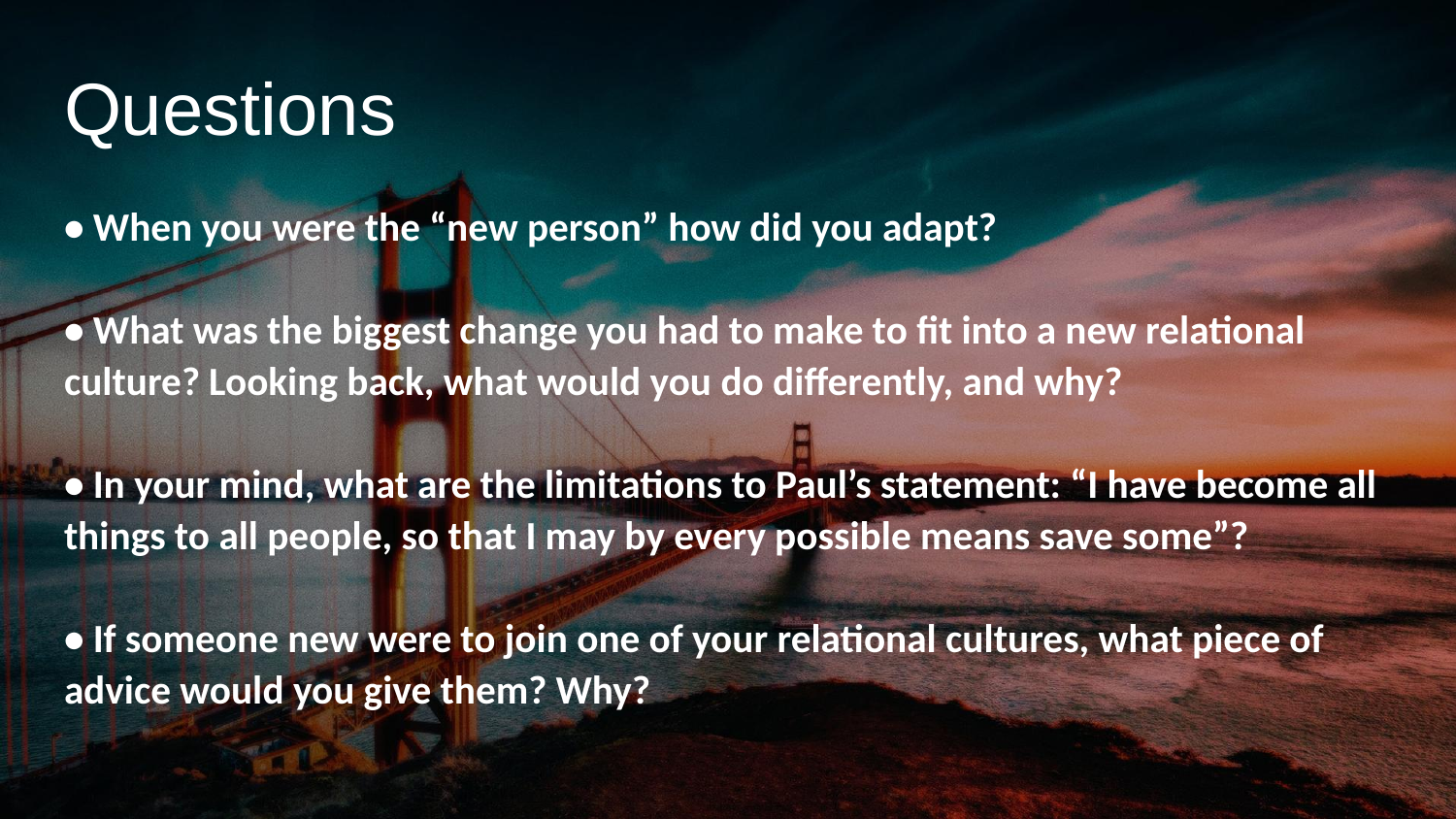

# Questions
• When you were the “new person” how did you adapt?

• What was the biggest change you had to make to fit into a new relational culture? Looking back, what would you do differently, and why?

• In your mind, what are the limitations to Paul’s statement: “I have become all things to all people, so that I may by every possible means save some”?

• If someone new were to join one of your relational cultures, what piece of advice would you give them? Why?